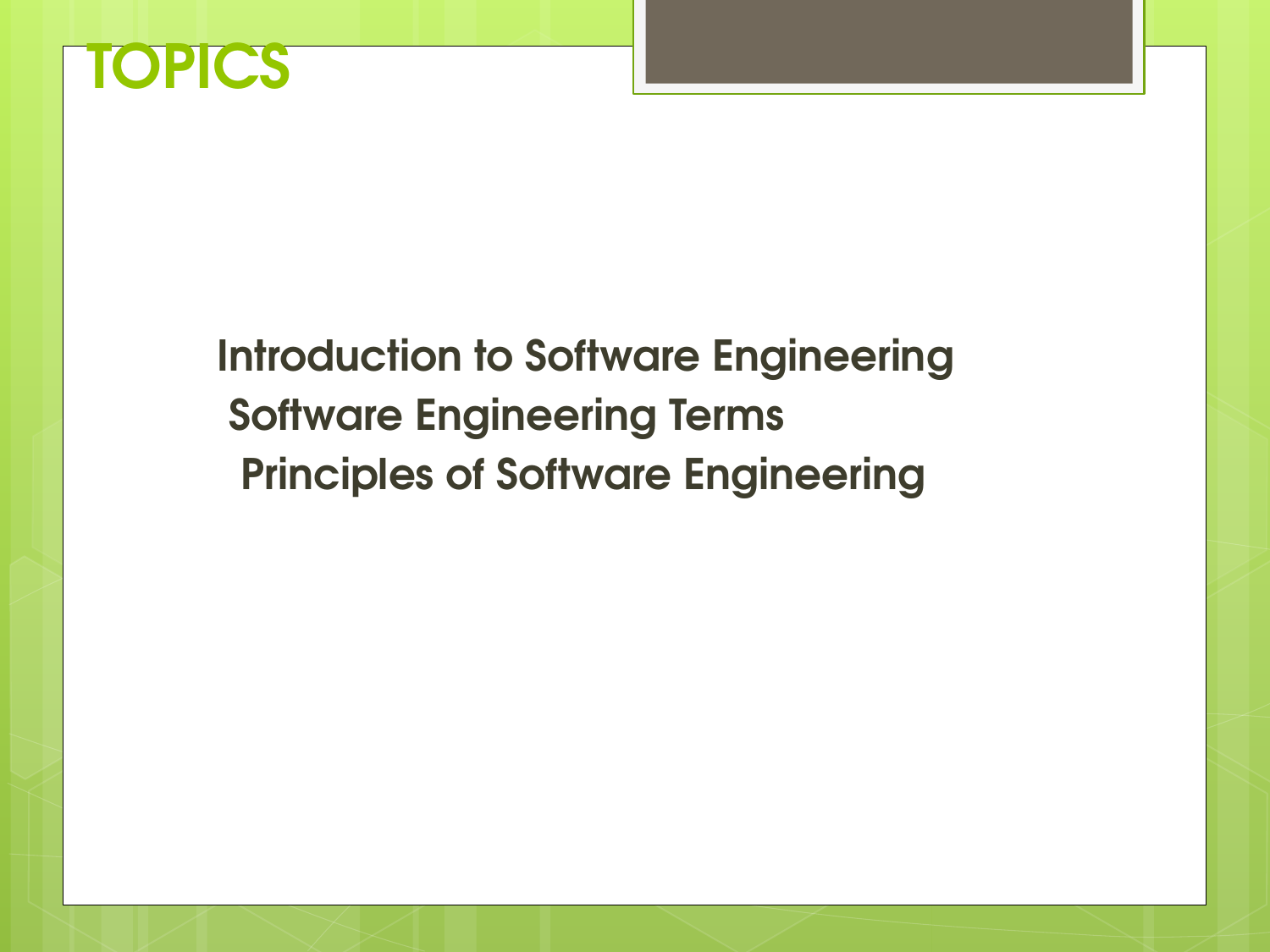

# TOPICS
     Introduction to Software Engineering
      Software Engineering Terms
       Principles of Software Engineering